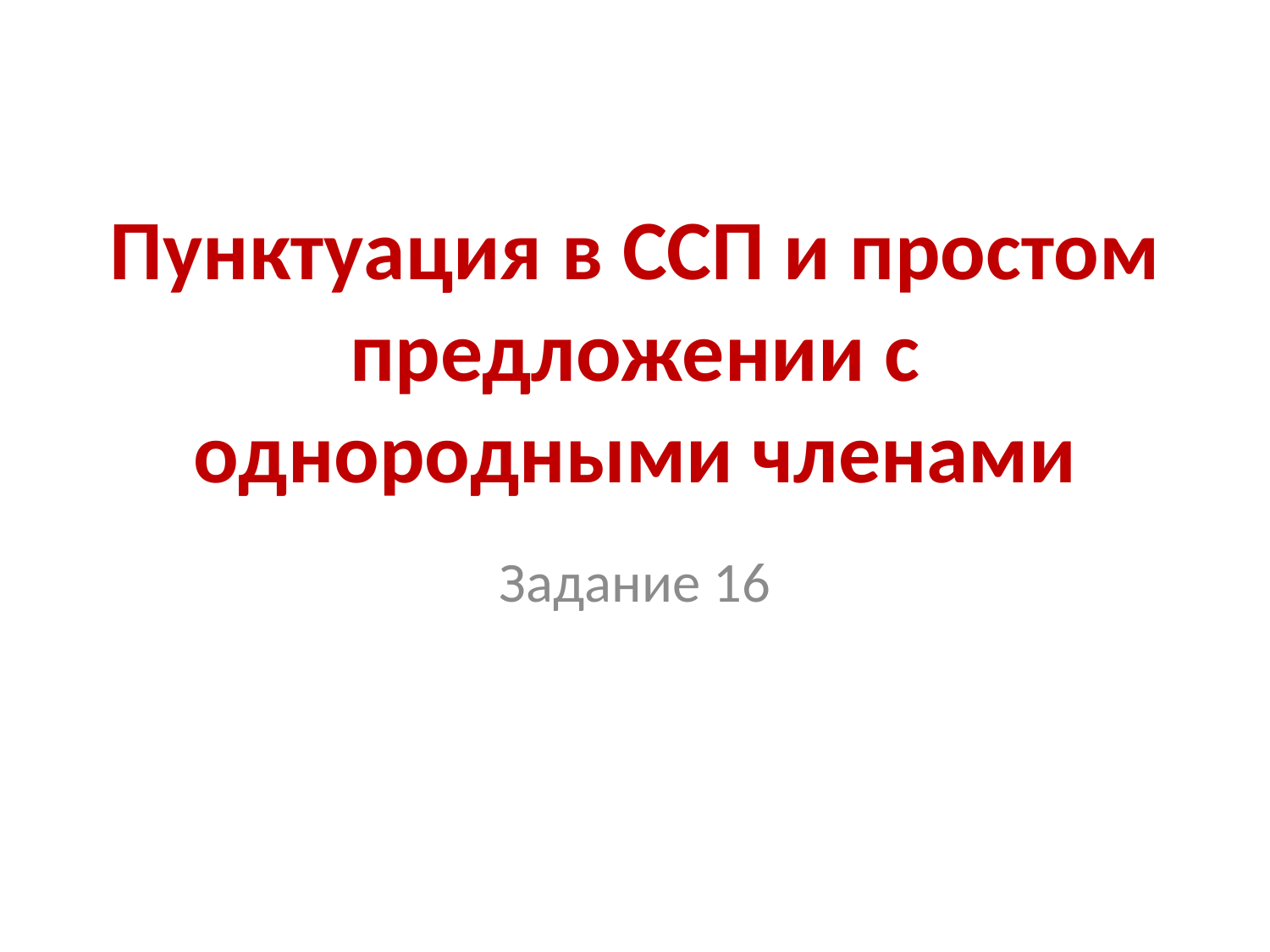

# Пунктуация в ССП и простом предложении с однородными членами
Задание 16